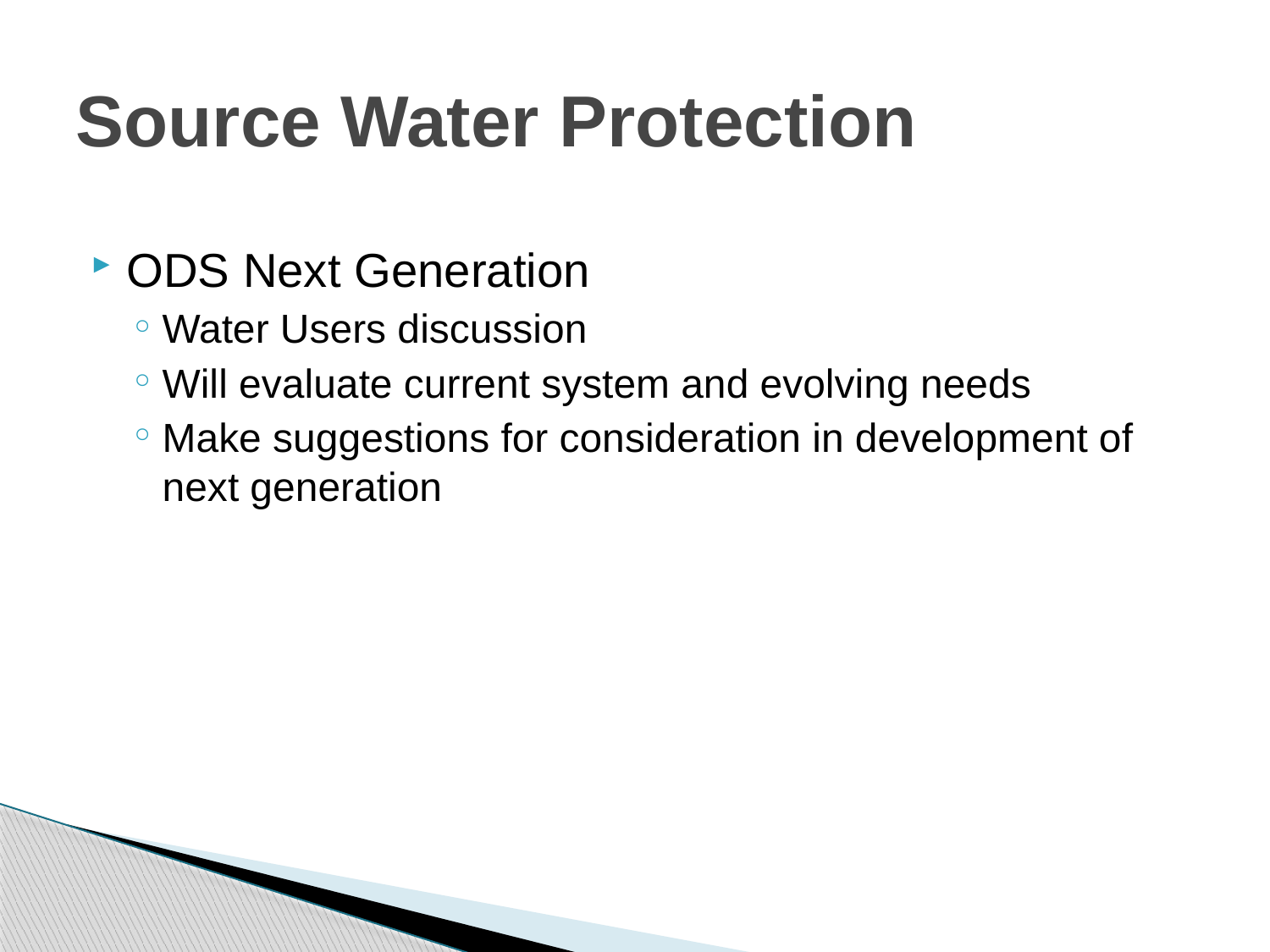

# Source Water Protection

ODS Next Generation
Water Users discussion
Will evaluate current system and evolving needs
Make suggestions for consideration in development of next generation